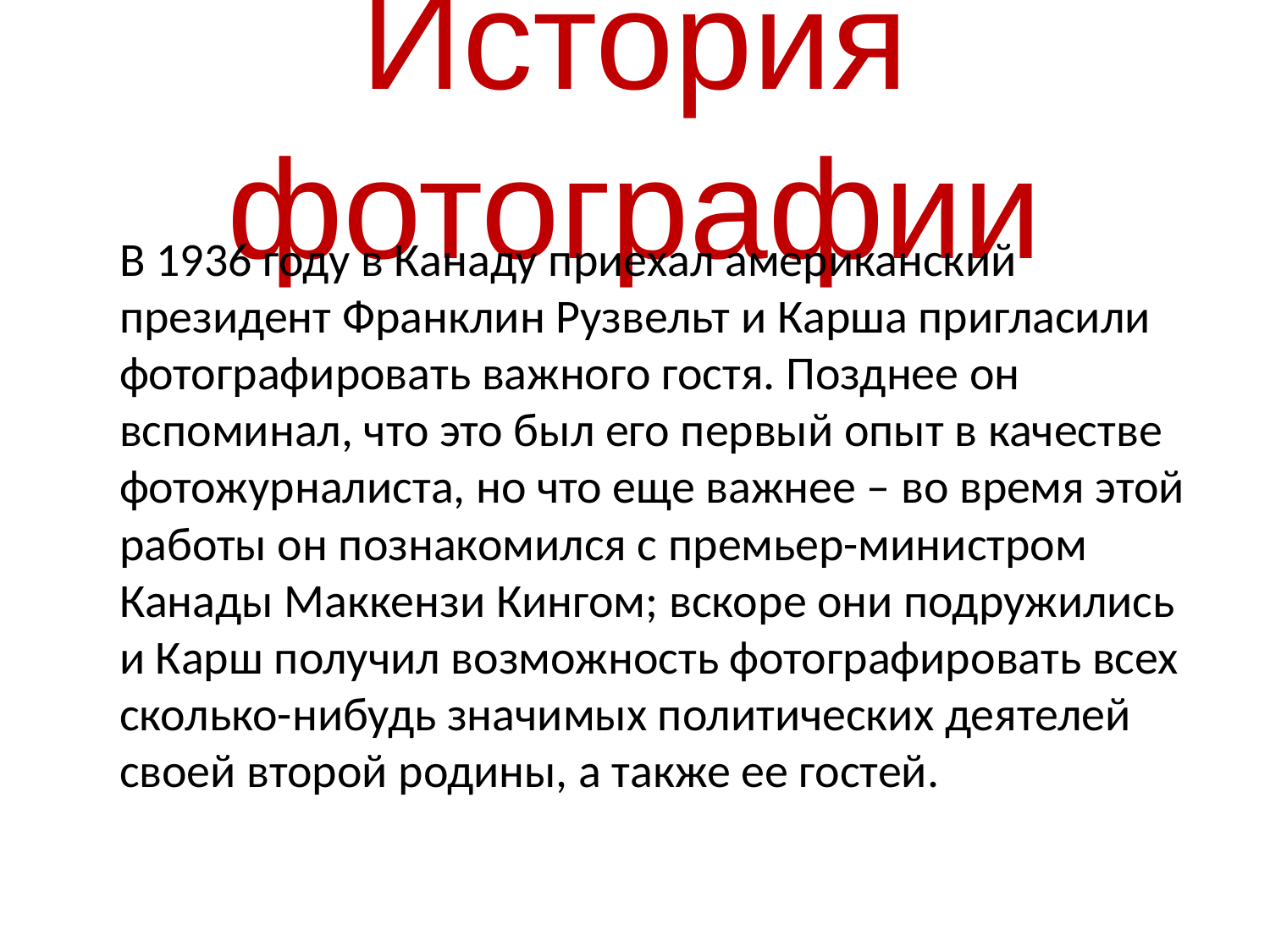

# История фотографии
    В 1936 году в Канаду приехал американский президент Франклин Рузвельт и Карша пригласили фотографировать важного гостя. Позднее он вспоминал, что это был его первый опыт в качестве фотожурналиста, но что еще важнее – во время этой работы он познакомился с премьер-министром Канады Маккензи Кингом; вскоре они подружились и Карш получил возможность фотографировать всех сколько-нибудь значимых политических деятелей своей второй родины, а также ее гостей.